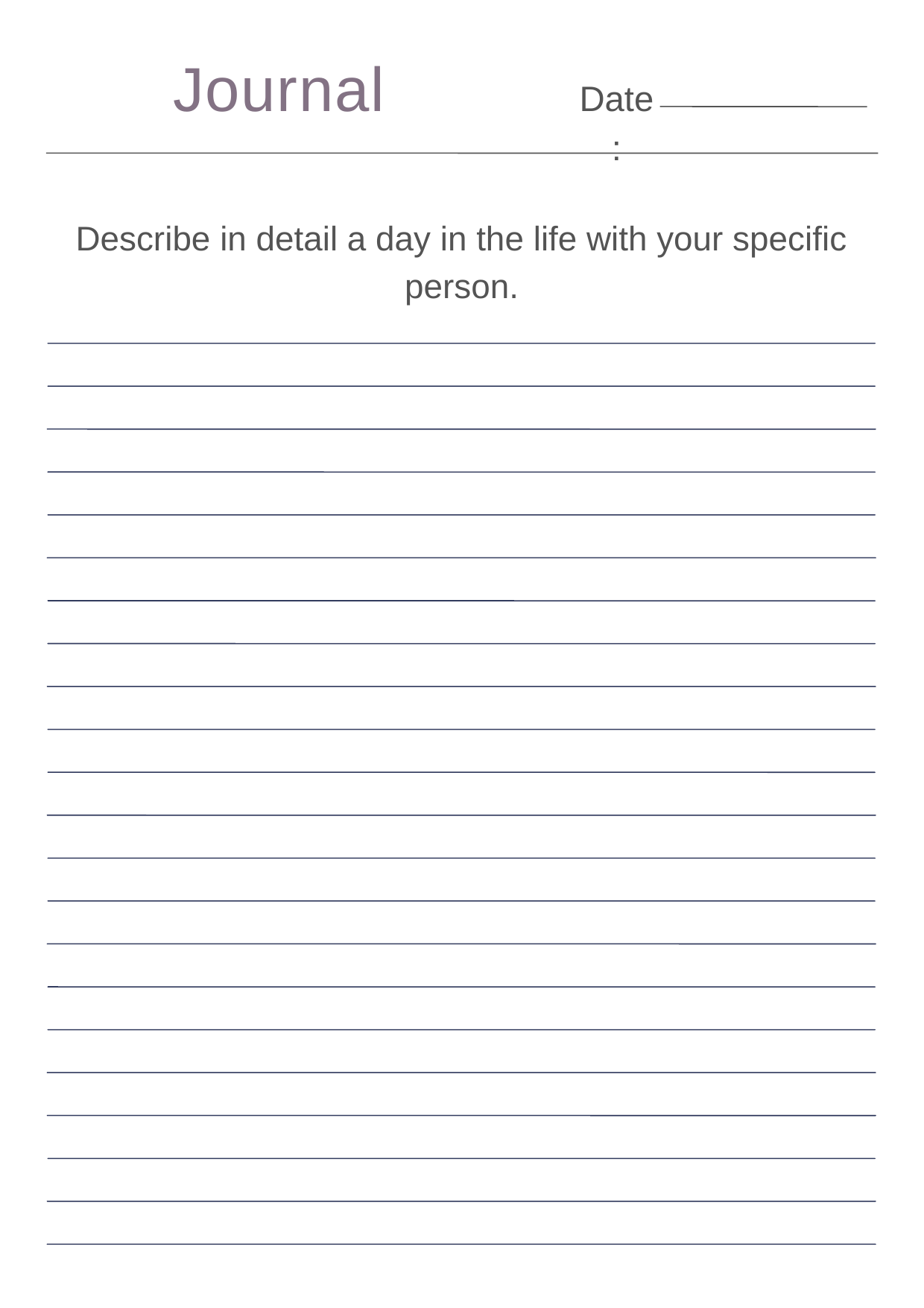

Journal
Date:

Describe in detail a day in the life with your specific person.